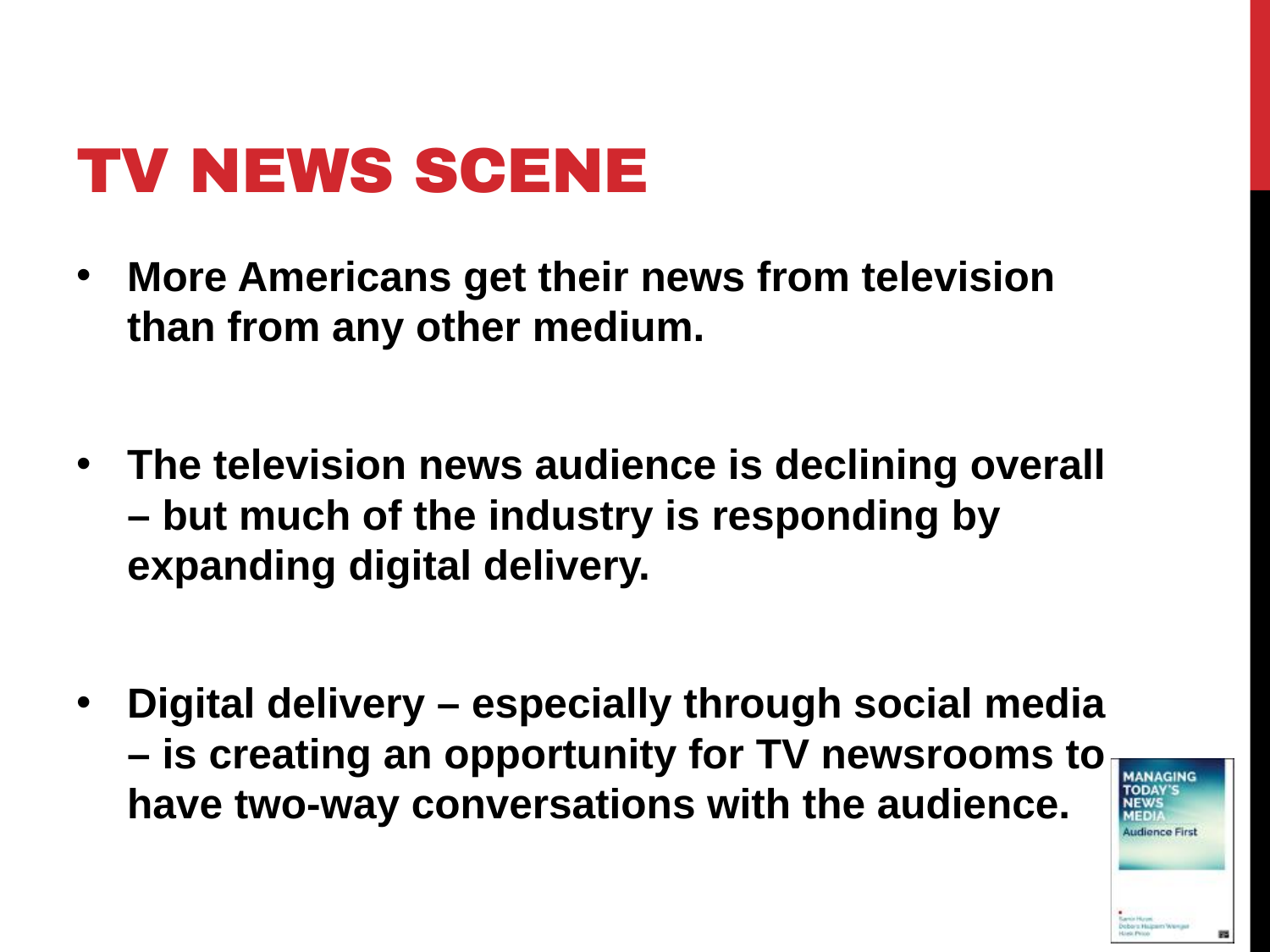

# TV News Scene
More Americans get their news from television than from any other medium.

The television news audience is declining overall – but much of the industry is responding by expanding digital delivery.

Digital delivery – especially through social media – is creating an opportunity for TV newsrooms to have two-way conversations with the audience.